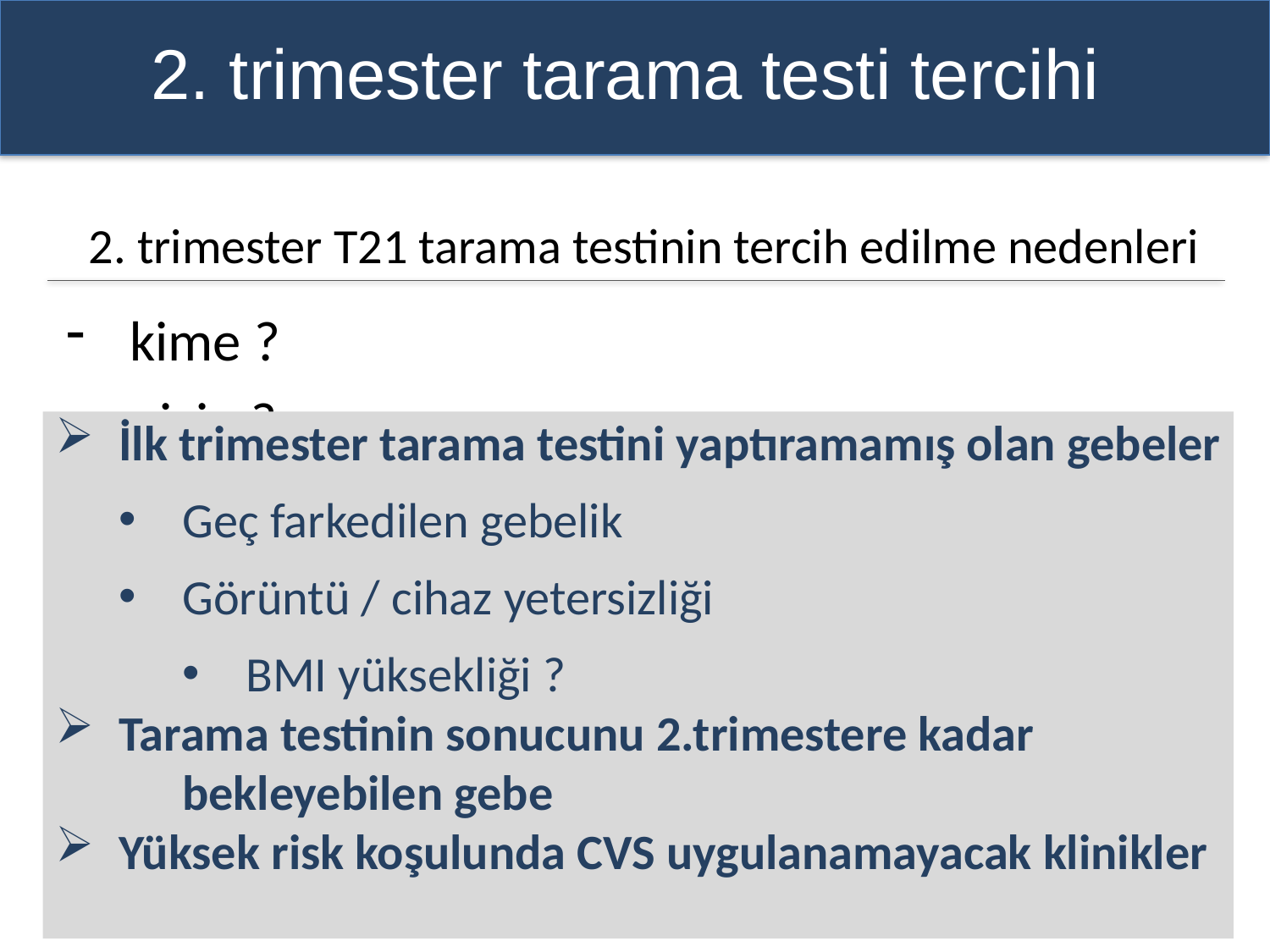

2. trimester tarama testi tercihi
2. trimester T21 tarama testinin tercih edilme nedenleri
kime ?
niçin ?
ne zaman ?
hangisi ?
İlk trimester tarama testini yaptıramamış olan gebeler
Geç farkedilen gebelik
Görüntü / cihaz yetersizliği
BMI yüksekliği ?
Tarama testinin sonucunu 2.trimestere kadar
	bekleyebilen gebe
Yüksek risk koşulunda CVS uygulanamayacak klinikler